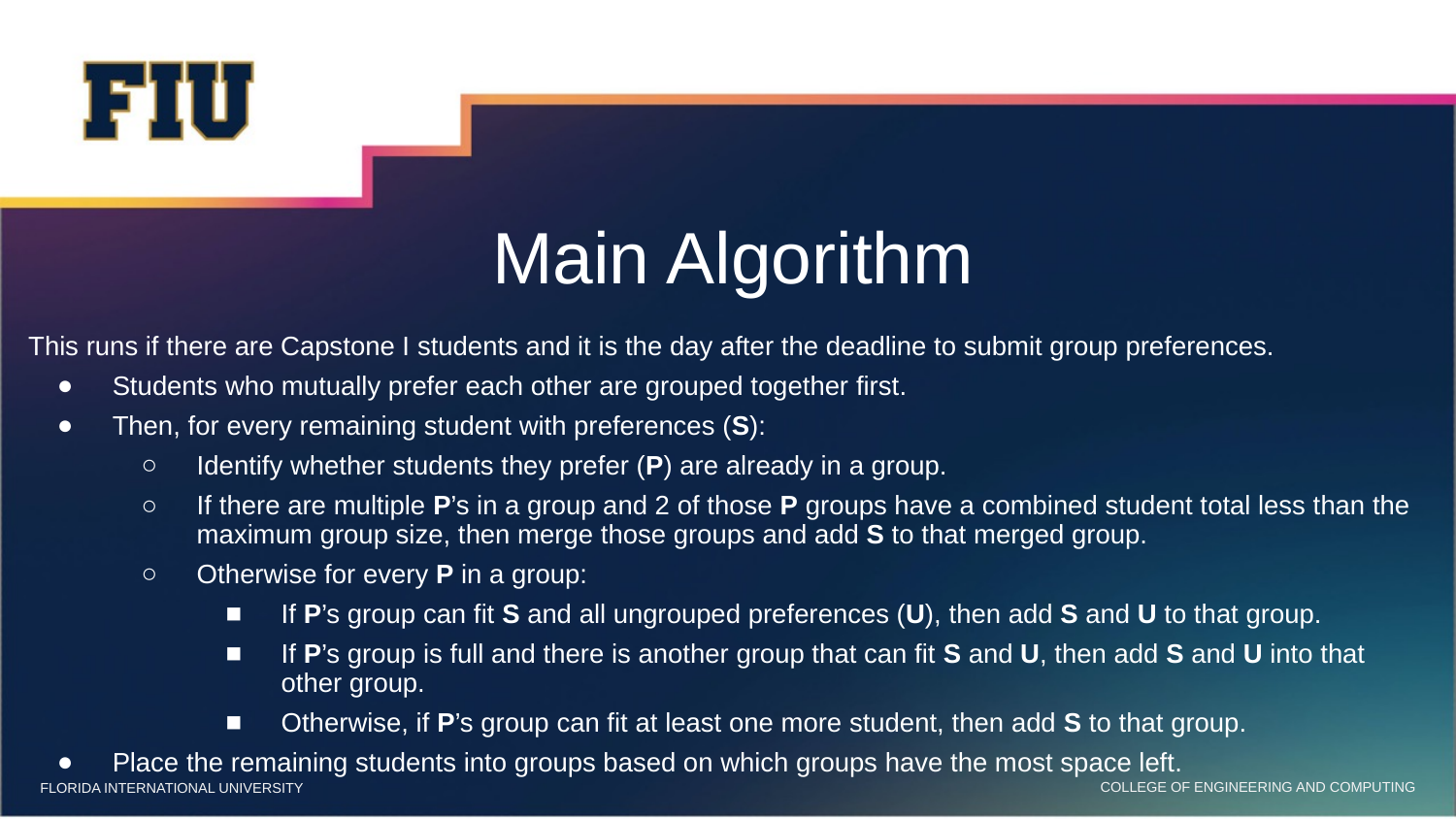

# Main Algorithm
This runs if there are Capstone I students and it is the day after the deadline to submit group preferences.
Students who mutually prefer each other are grouped together first.
Then, for every remaining student with preferences (S):
Identify whether students they prefer (P) are already in a group.
If there are multiple P’s in a group and 2 of those P groups have a combined student total less than the maximum group size, then merge those groups and add S to that merged group.
Otherwise for every P in a group:
If P’s group can fit S and all ungrouped preferences (U), then add S and U to that group.
If P’s group is full and there is another group that can fit S and U, then add S and U into that other group.
Otherwise, if P’s group can fit at least one more student, then add S to that group.
Place the remaining students into groups based on which groups have the most space left.